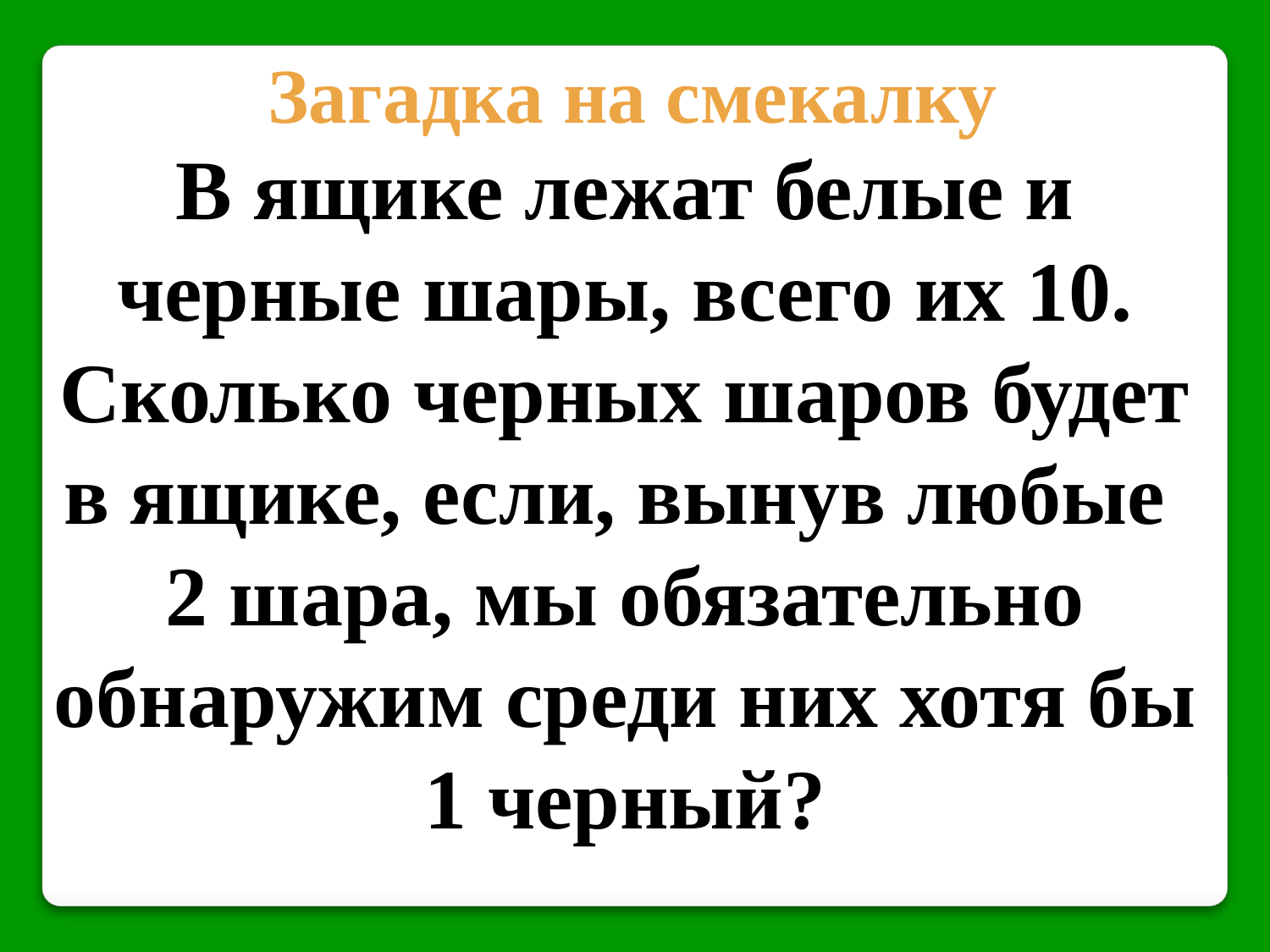

Загадка на смекалку
В ящике лежат белые и черные шары, всего их 10. Сколько черных шаров будет в ящике, если, вынув любые
2 шара, мы обязательно обнаружим среди них хотя бы 1 черный?